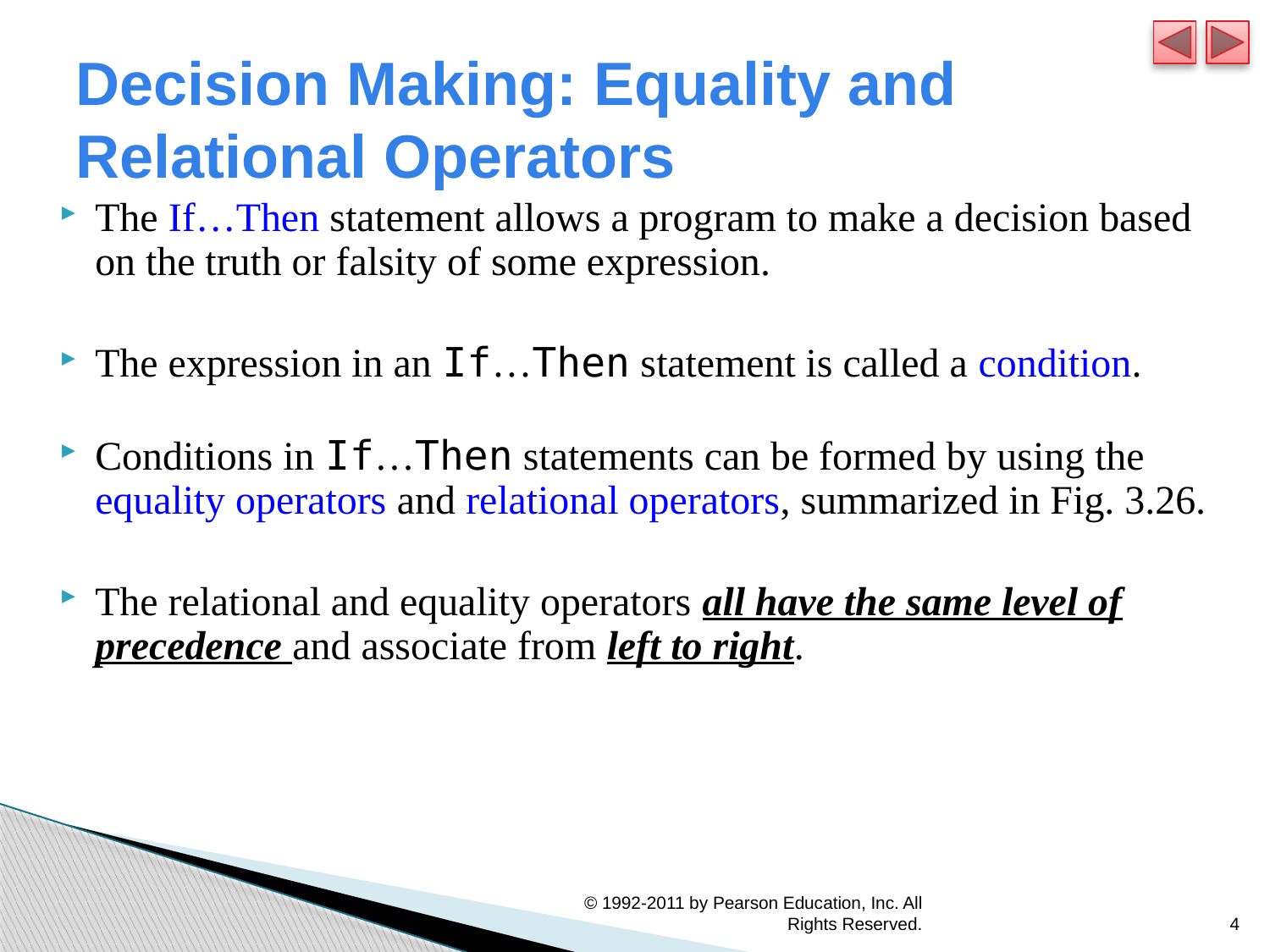

# Decision Making: Equality and Relational Operators
The If…Then statement allows a program to make a decision based on the truth or falsity of some expression.

The expression in an If…Then statement is called a condition.

Conditions in If…Then statements can be formed by using the equality operators and relational operators, summarized in Fig. 3.26.

The relational and equality operators all have the same level of precedence and associate from left to right.
© 1992-2011 by Pearson Education, Inc. All Rights Reserved.
4